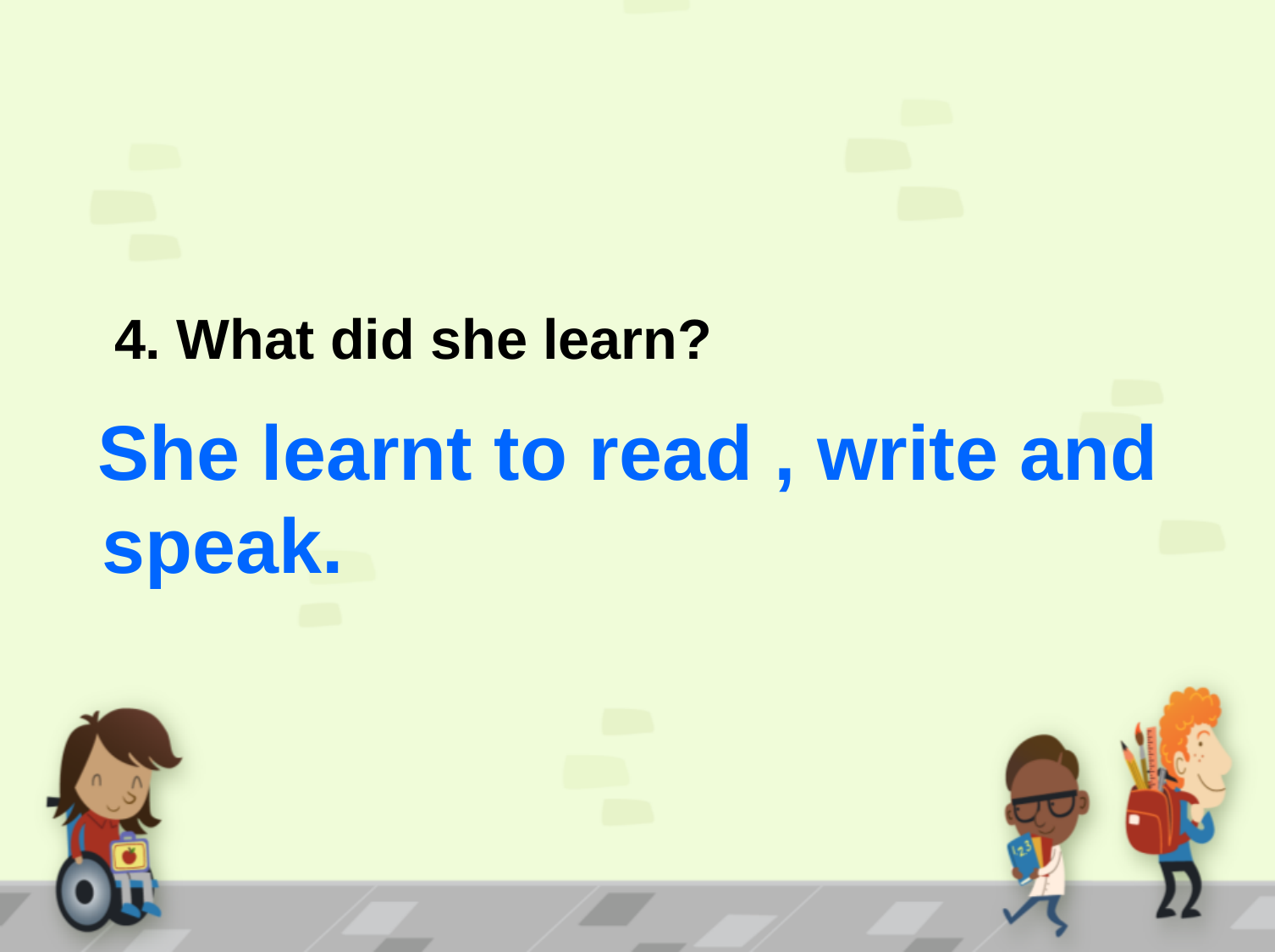

4. What did she learn?
  She learnt to read , write and speak.